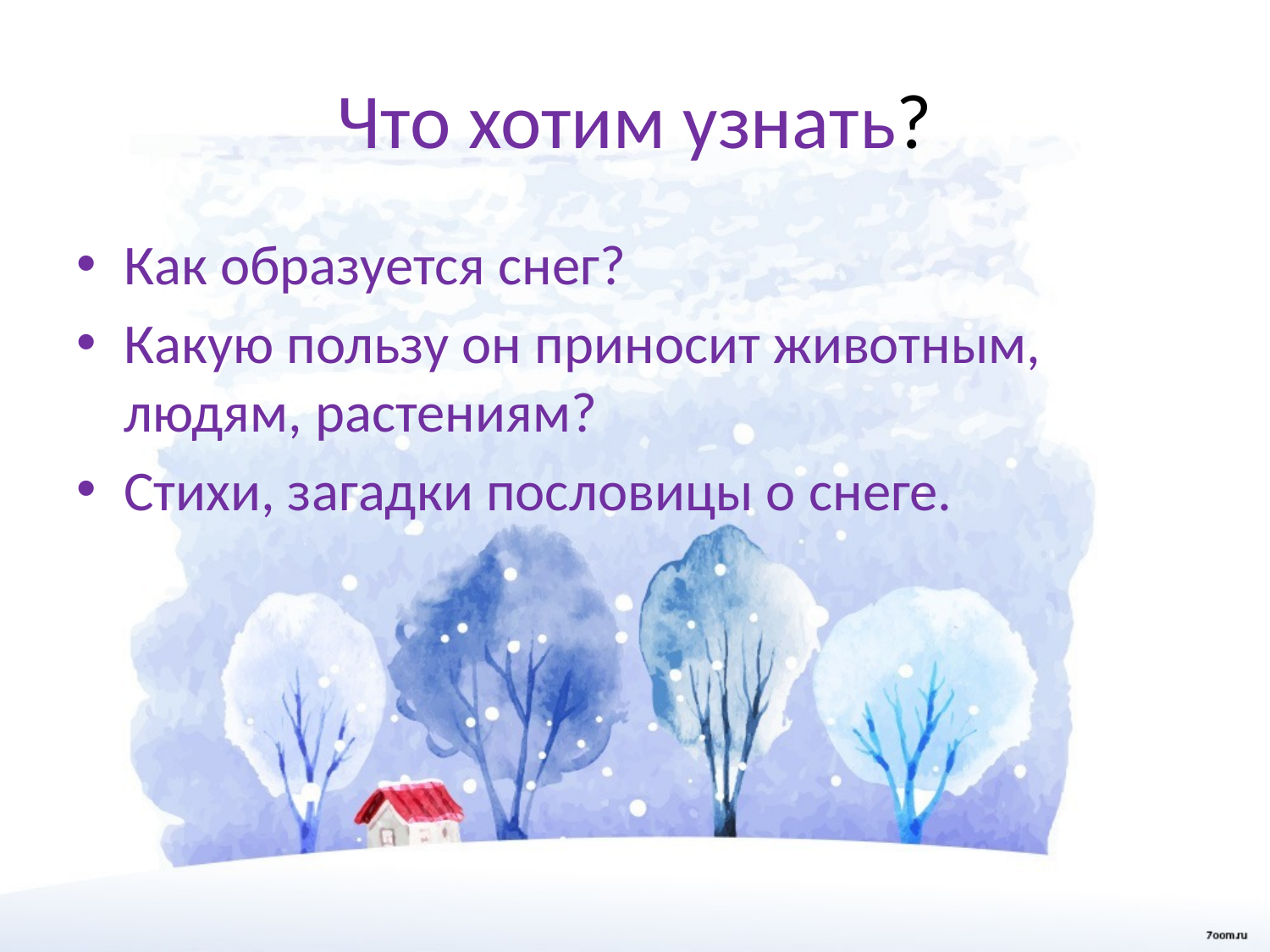

# Что хотим узнать?
Как образуется снег?
Какую пользу он приносит животным, людям, растениям?
Стихи, загадки пословицы о снеге.